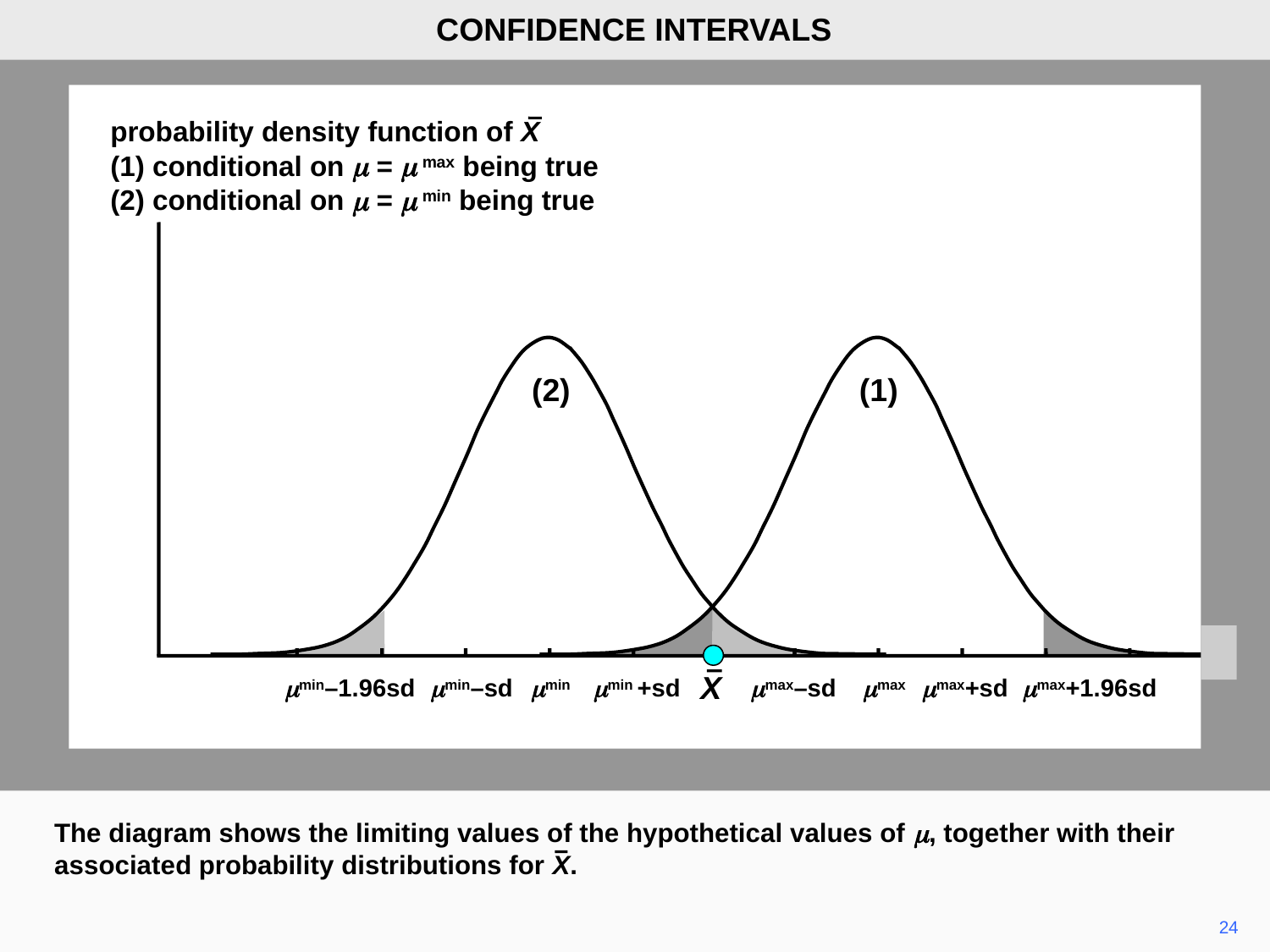

CONFIDENCE INTERVALS

probability density function of X

(1) conditional on μ = μ max being true
(2) conditional on μ = μ min being true

(2)
(1)

X

μmin–1.96sd
μmin–sd
μmin
μmin +sd
μmax–sd
μmax
μmax+sd
μmax+1.96sd

The diagram shows the limiting values of the hypothetical values of μ, together with their associated probability distributions for X.

24